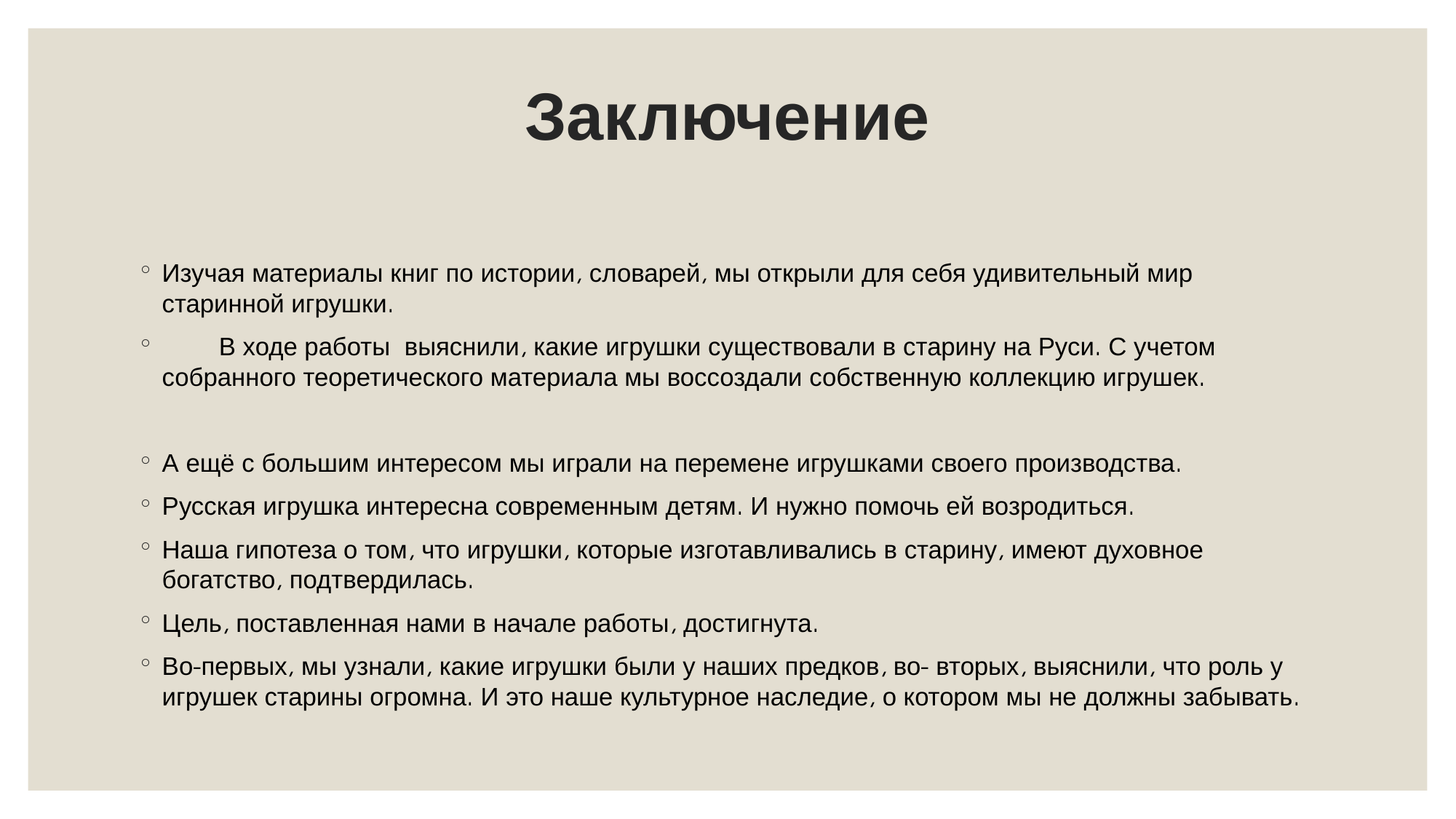

# Заключение
Изучая материалы книг по истории, словарей, мы открыли для себя удивительный мир старинной игрушки.
        В ходе работы  выяснили, какие игрушки существовали в старину на Руси. С учетом собранного теоретического материала мы воссоздали собственную коллекцию игрушек.

А ещё с большим интересом мы играли на перемене игрушками своего производства.
Русская игрушка интересна современным детям. И нужно помочь ей возродиться.
Наша гипотеза о том, что игрушки, которые изготавливались в старину, имеют духовное богатство, подтвердилась.
Цель, поставленная нами в начале работы, достигнута.
Во-первых, мы узнали, какие игрушки были у наших предков, во- вторых, выяснили, что роль у игрушек старины огромна. И это наше культурное наследие, о котором мы не должны забывать.